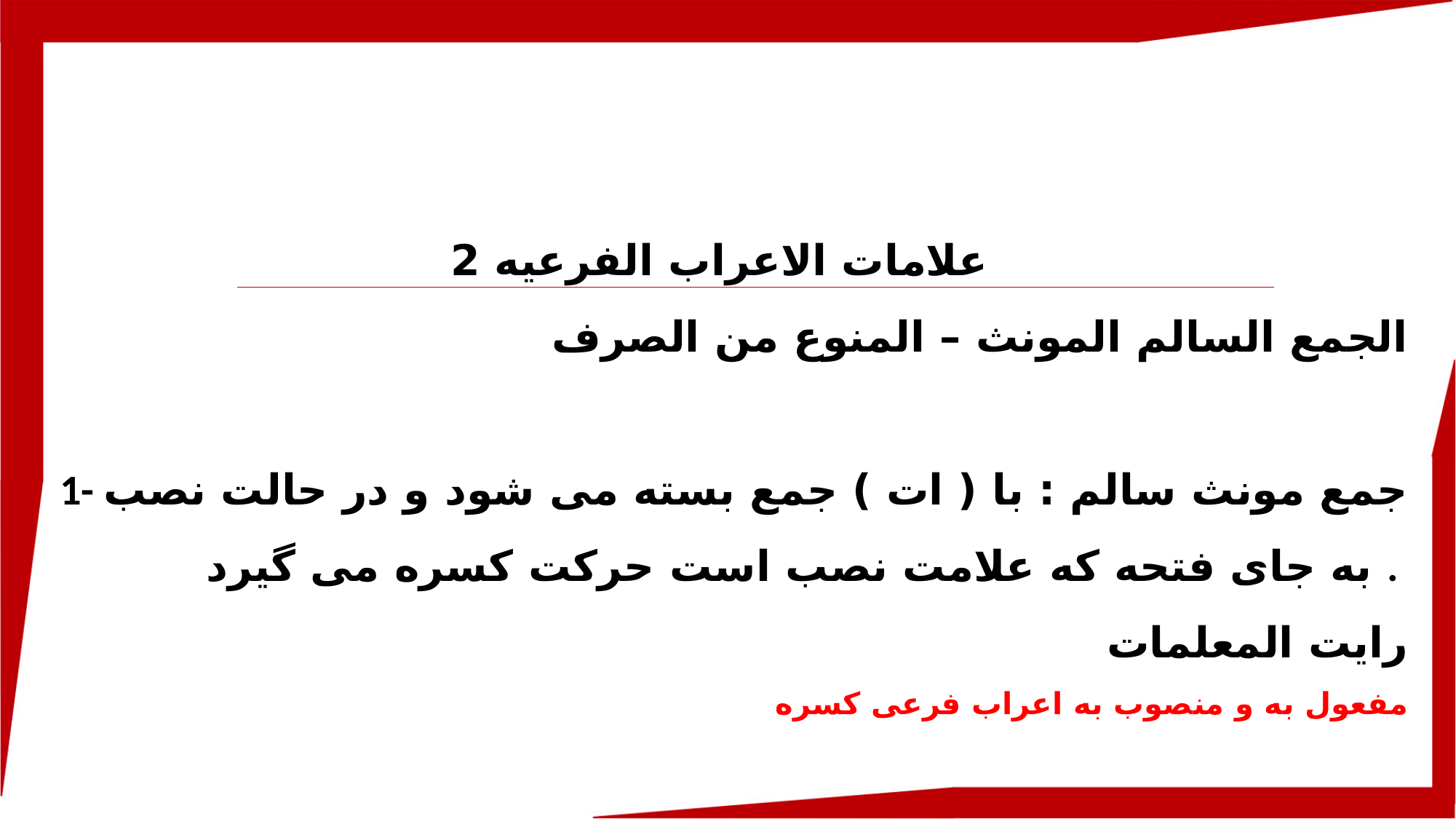

علامات الاعراب الفرعیه 2
الجمع السالم المونث – المنوع من الصرف

1- جمع مونث سالم : با ( ات ) جمع بسته می شود و در حالت نصب به جای فتحه که علامت نصب است حرکت کسره می گیرد .
رایت المعلمات
             مفعول به و منصوب به اعراب فرعی کسره